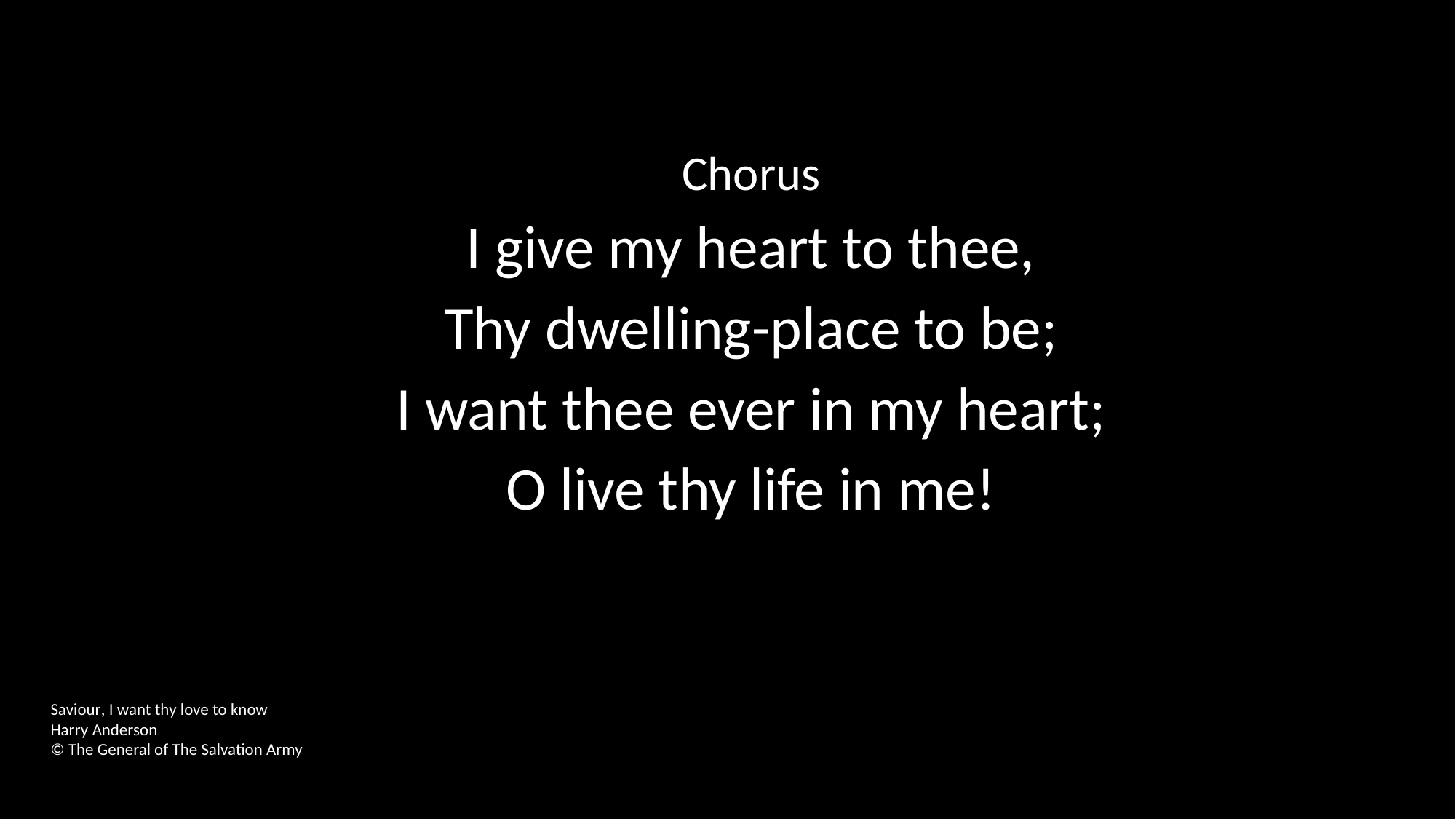

Chorus
I give my heart to thee,
Thy dwelling-place to be;
I want thee ever in my heart;
O live thy life in me!
Saviour, I want thy love to know
Harry Anderson
© The General of The Salvation Army